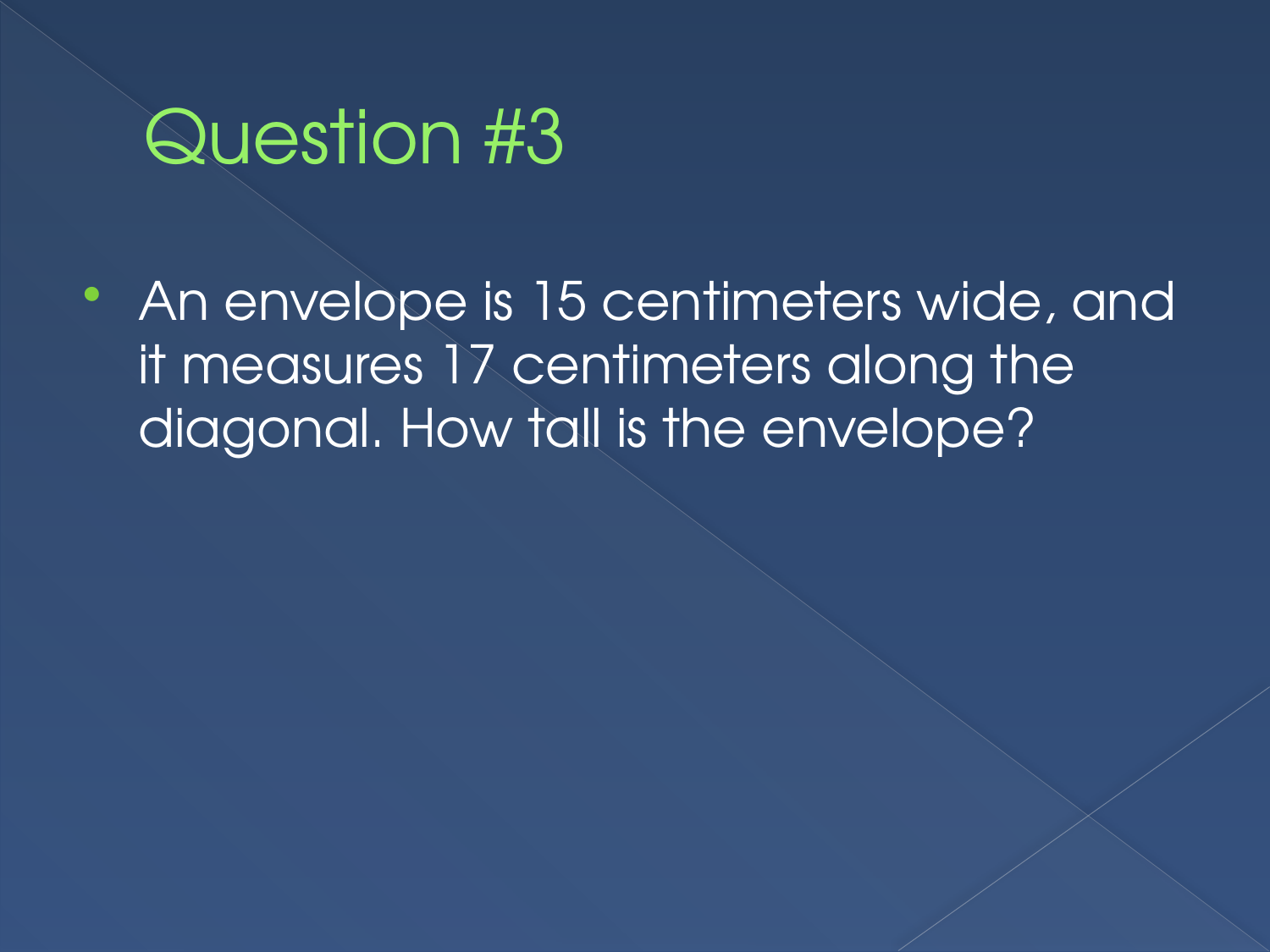

# Question #3
An envelope is 15 centimeters wide, and it measures 17 centimeters along the diagonal. How tall is the envelope?